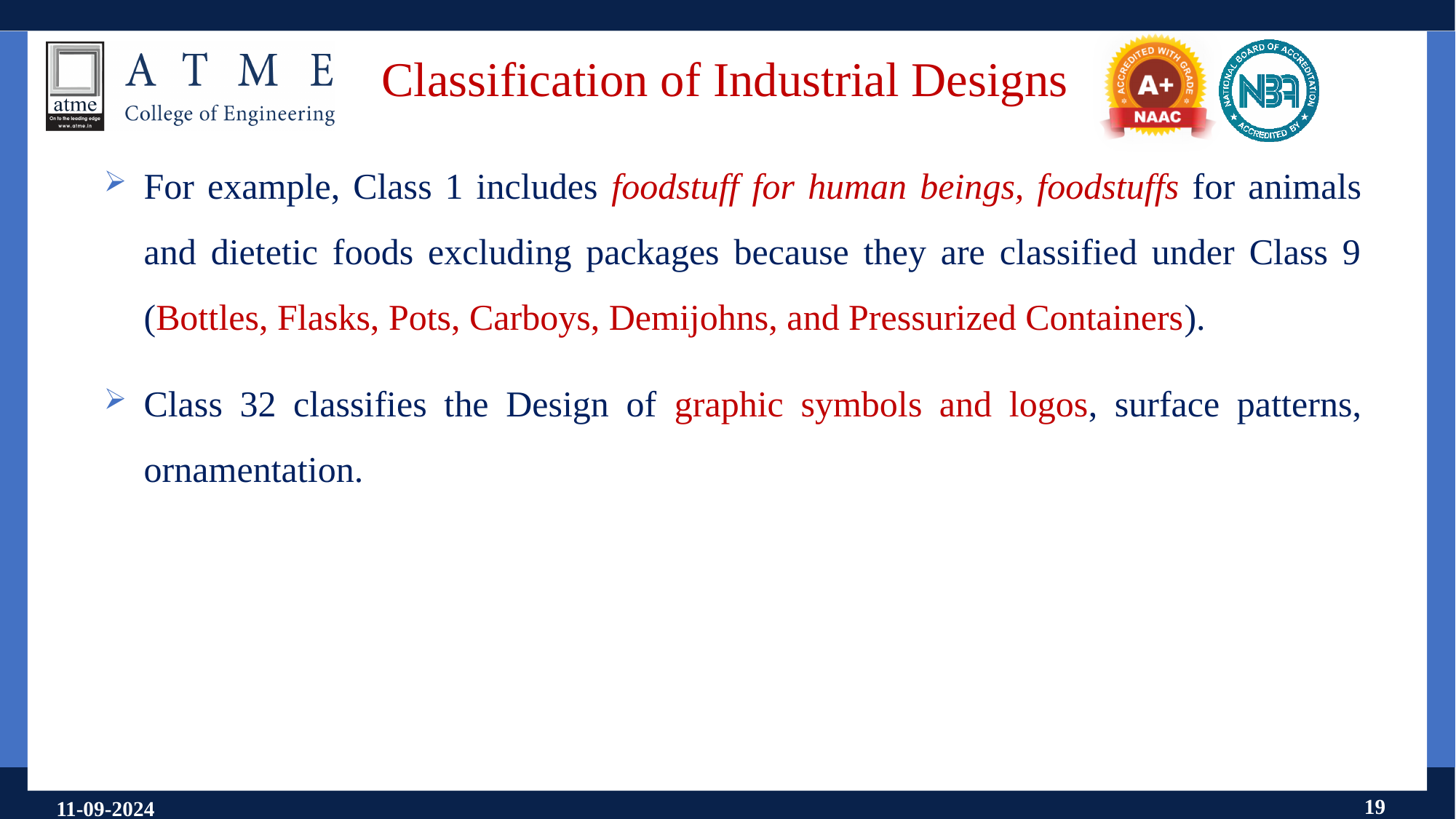

# Classification of Industrial Designs
For example, Class 1 includes foodstuff for human beings, foodstuffs for animals and dietetic foods excluding packages because they are classified under Class 9 (Bottles, Flasks, Pots, Carboys, Demijohns, and Pressurized Containers).
Class 32 classifies the Design of graphic symbols and logos, surface patterns, ornamentation.

19
11-09-2024